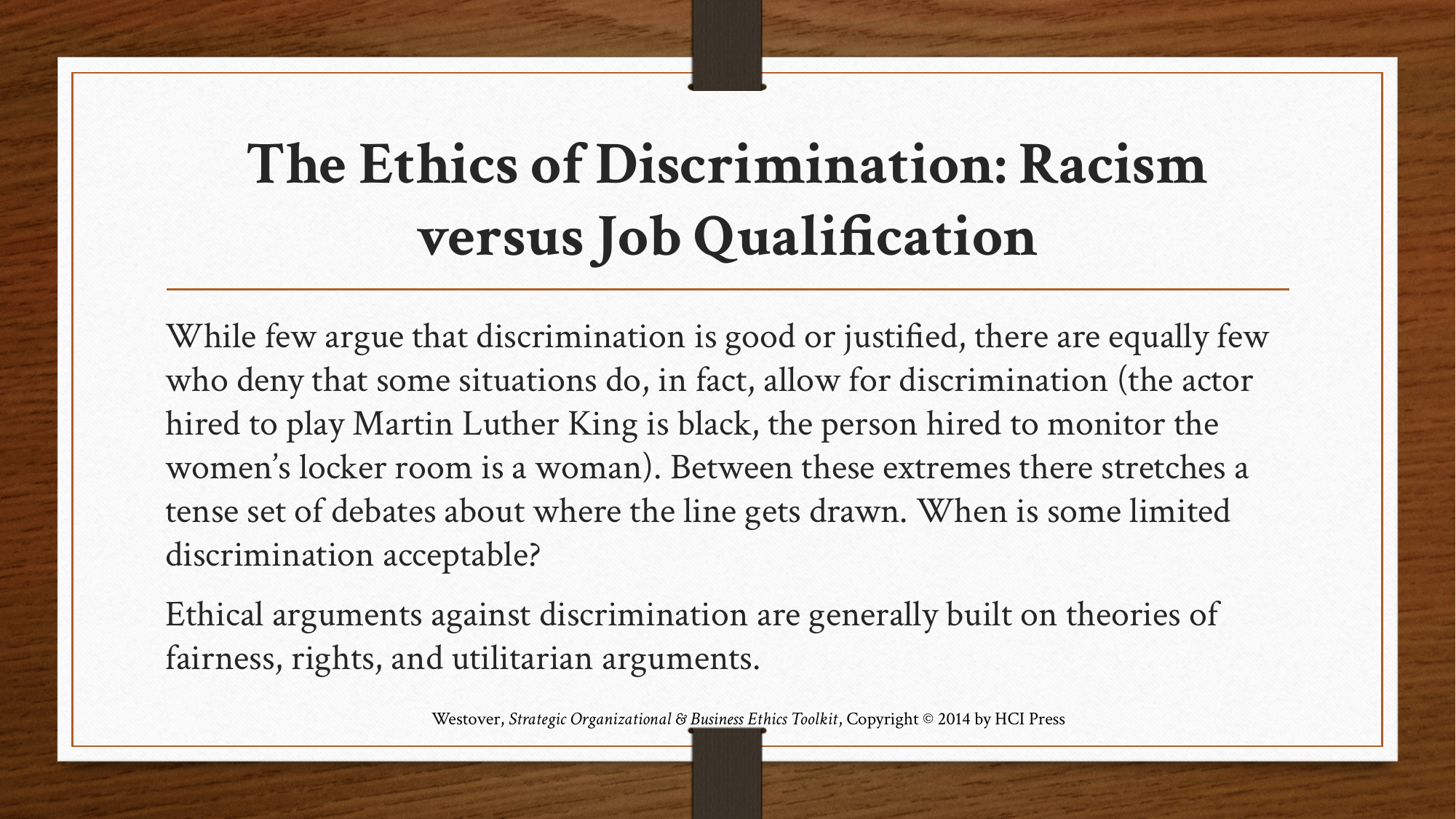

# The Ethics of Discrimination: Racism versus Job Qualification
While few argue that discrimination is good or justified, there are equally few who deny that some situations do, in fact, allow for discrimination (the actor hired to play Martin Luther King is black, the person hired to monitor the women’s locker room is a woman). Between these extremes there stretches a tense set of debates about where the line gets drawn. When is some limited discrimination acceptable?
Ethical arguments against discrimination are generally built on theories of fairness, rights, and utilitarian arguments.
Westover, Strategic Organizational & Business Ethics Toolkit, Copyright © 2014 by HCI Press